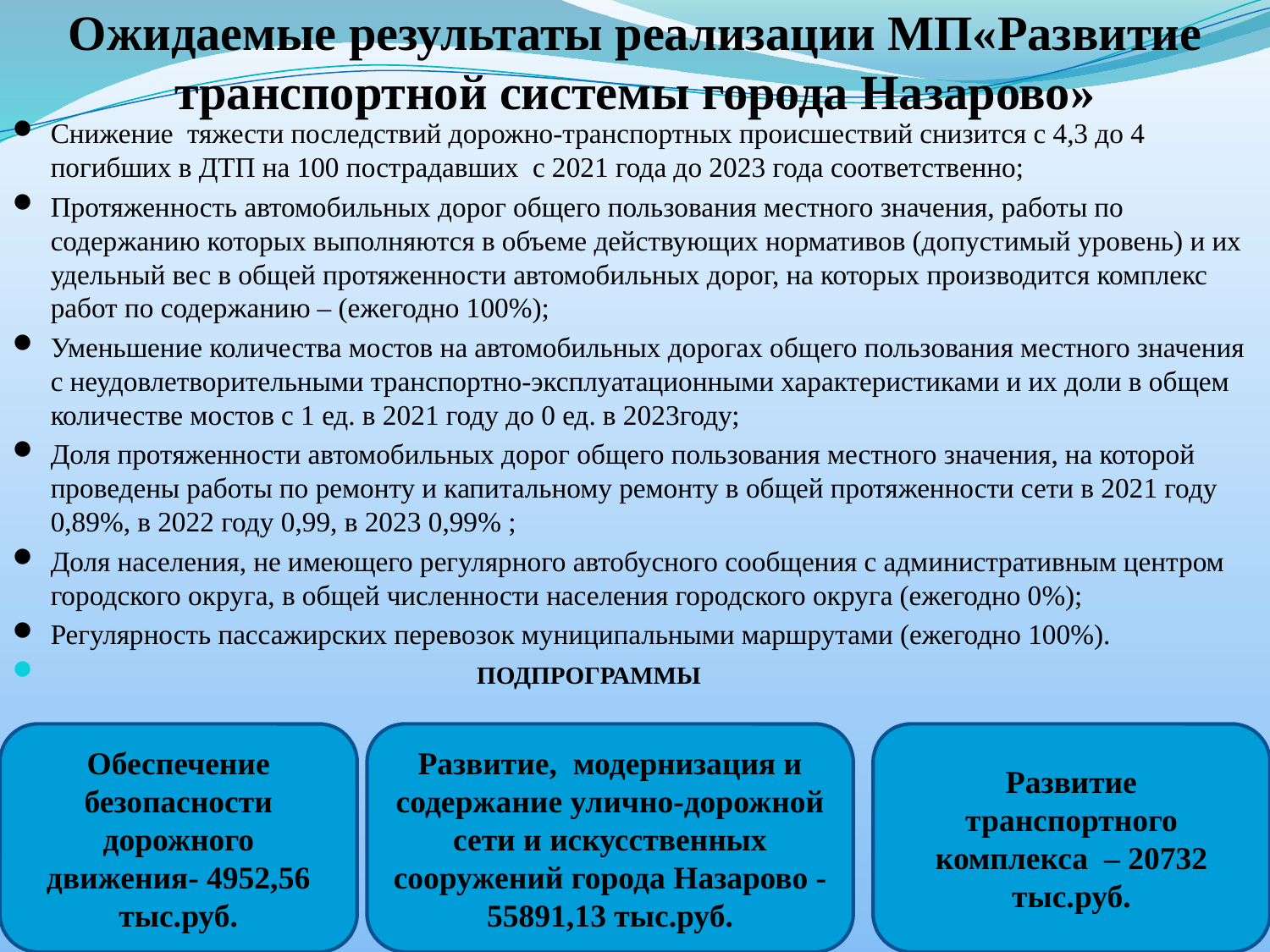

# Ожидаемые результаты реализации МП«Развитие транспортной системы города Назарово»
Снижение  тяжести последствий дорожно-транспортных происшествий снизится с 4,3 до 4 погибших в ДТП на 100 пострадавших  с 2021 года до 2023 года соответственно;
Протяженность автомобильных дорог общего пользования местного значения, работы по содержанию которых выполняются в объеме действующих нормативов (допустимый уровень) и их удельный вес в общей протяженности автомобильных дорог, на которых производится комплекс работ по содержанию – (ежегодно 100%);
Уменьшение количества мостов на автомобильных дорогах общего пользования местного значения с неудовлетворительными транспортно-эксплуатационными характеристиками и их доли в общем количестве мостов с 1 ед. в 2021 году до 0 ед. в 2023году;
Доля протяженности автомобильных дорог общего пользования местного значения, на которой проведены работы по ремонту и капитальному ремонту в общей протяженности сети в 2021 году 0,89%, в 2022 году 0,99, в 2023 0,99% ;
Доля населения, не имеющего регулярного автобусного сообщения с административным центром городского округа, в общей численности населения городского округа (ежегодно 0%);
Регулярность пассажирских перевозок муниципальными маршрутами (ежегодно 100%).
                                                             ПОДПРОГРАММЫ

Обеспечение безопасности дорожного движения- 4952,56 тыс.руб.
Развитие,  модернизация и содержание улично-дорожной сети и искусственных сооружений города Назарово -55891,13 тыс.руб.
Развитие транспортного комплекса  – 20732 тыс.руб.